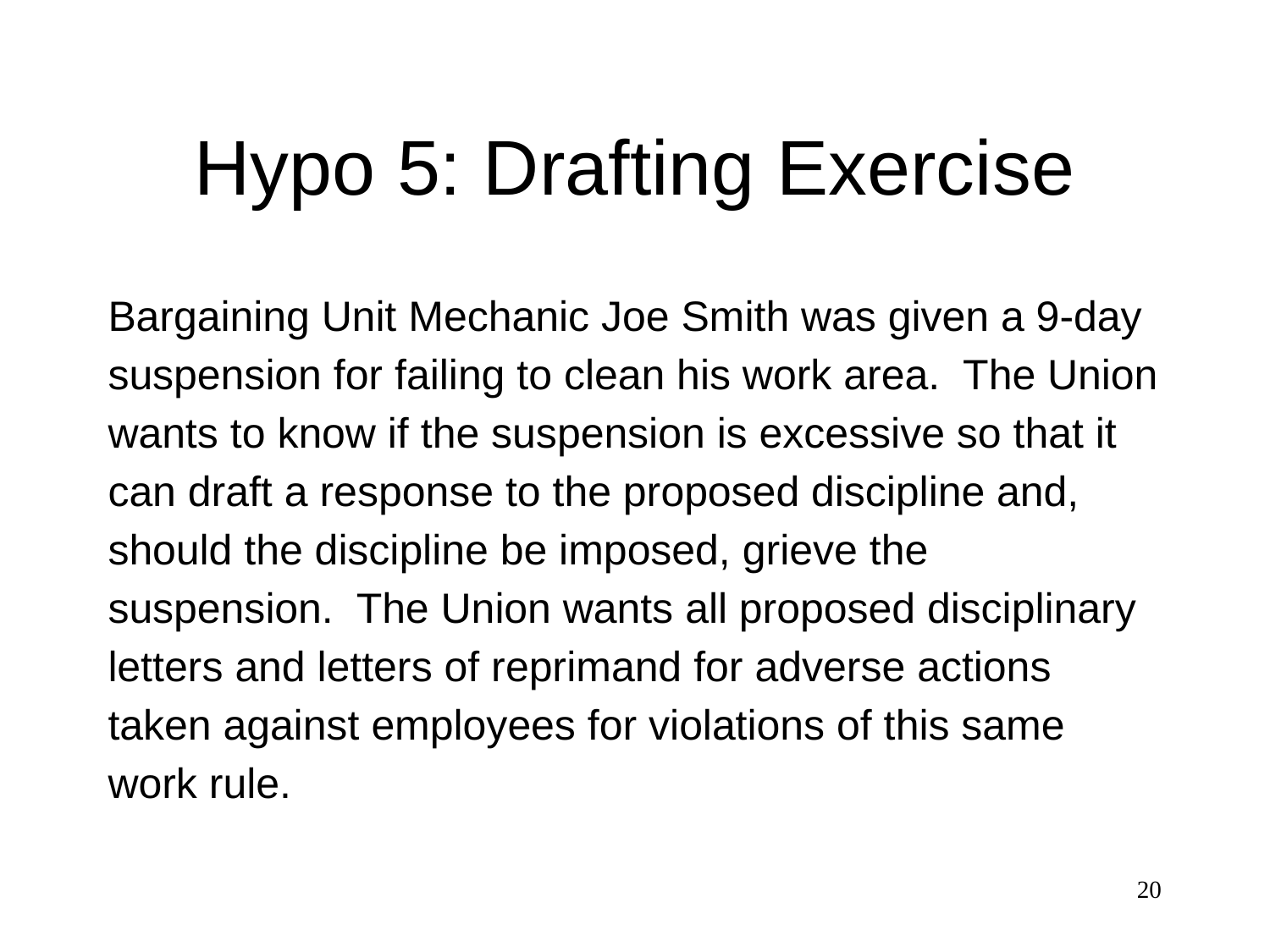

# Hypo 5: Drafting Exercise
Bargaining Unit Mechanic Joe Smith was given a 9-day suspension for failing to clean his work area.  The Union wants to know if the suspension is excessive so that it can draft a response to the proposed discipline and, should the discipline be imposed, grieve the suspension.  The Union wants all proposed disciplinary letters and letters of reprimand for adverse actions taken against employees for violations of this same work rule.

20